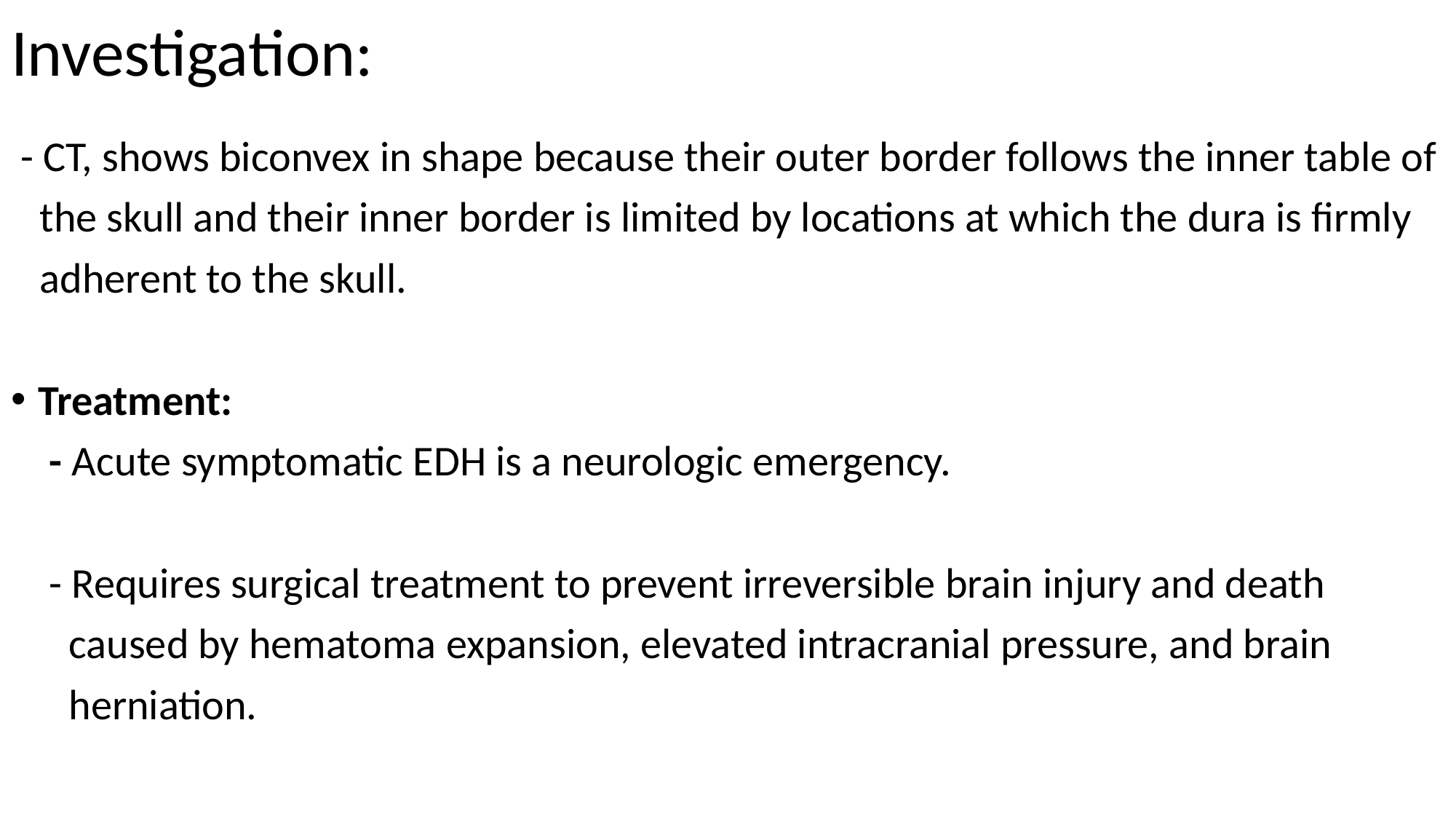

# Investigation:
 - CT, shows biconvex in shape because their outer border follows the inner table of
   the skull and their inner border is limited by locations at which the dura is firmly
   adherent to the skull.

Treatment:
    - Acute symptomatic EDH is a neurologic emergency.

    - Requires surgical treatment to prevent irreversible brain injury and death
      caused by hematoma expansion, elevated intracranial pressure, and brain
      herniation.